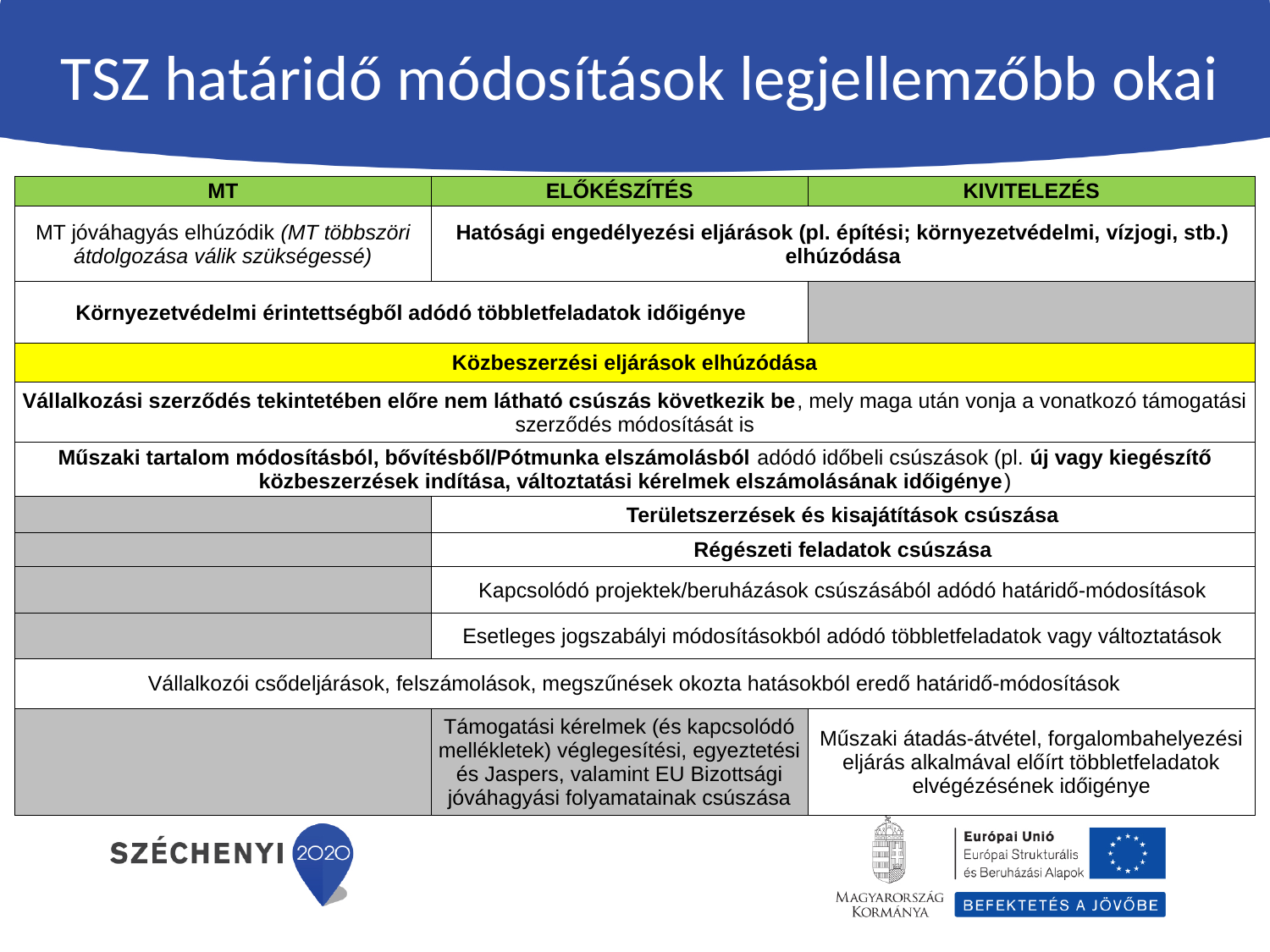

# TSZ határidő módosítások legjellemzőbb okai
| MT | ELŐKÉSZÍTÉS | KIVITELEZÉS |
| --- | --- | --- |
| MT jóváhagyás elhúzódik (MT többszöri átdolgozása válik szükségessé) | Hatósági engedélyezési eljárások (pl. építési; környezetvédelmi, vízjogi, stb.) elhúzódása |  |
| Környezetvédelmi érintettségből adódó többletfeladatok időigénye |  |  |
| Közbeszerzési eljárások elhúzódása |  |  |
| Vállalkozási szerződés tekintetében előre nem látható csúszás következik be, mely maga után vonja a vonatkozó támogatási szerződés módosítását is |  |  |
| Műszaki tartalom módosításból, bővítésből/Pótmunka elszámolásból adódó időbeli csúszások (pl. új vagy kiegészítő közbeszerzések indítása, változtatási kérelmek elszámolásának időigénye) |  |  |
|  | Területszerzések és kisajátítások csúszása |  |
|  | Régészeti feladatok csúszása |  |
|  | Kapcsolódó projektek/beruházások csúszásából adódó határidő-módosítások |  |
|  | Esetleges jogszabályi módosításokból adódó többletfeladatok vagy változtatások |  |
| Vállalkozói csődeljárások, felszámolások, megszűnések okozta hatásokból eredő határidő-módosítások |  |  |
|  | Támogatási kérelmek (és kapcsolódó mellékletek) véglegesítési, egyeztetési és Jaspers, valamint EU Bizottsági jóváhagyási folyamatainak csúszása | Műszaki átadás-átvétel, forgalombahelyezési eljárás alkalmával előírt többletfeladatok elvégézésének időigénye |